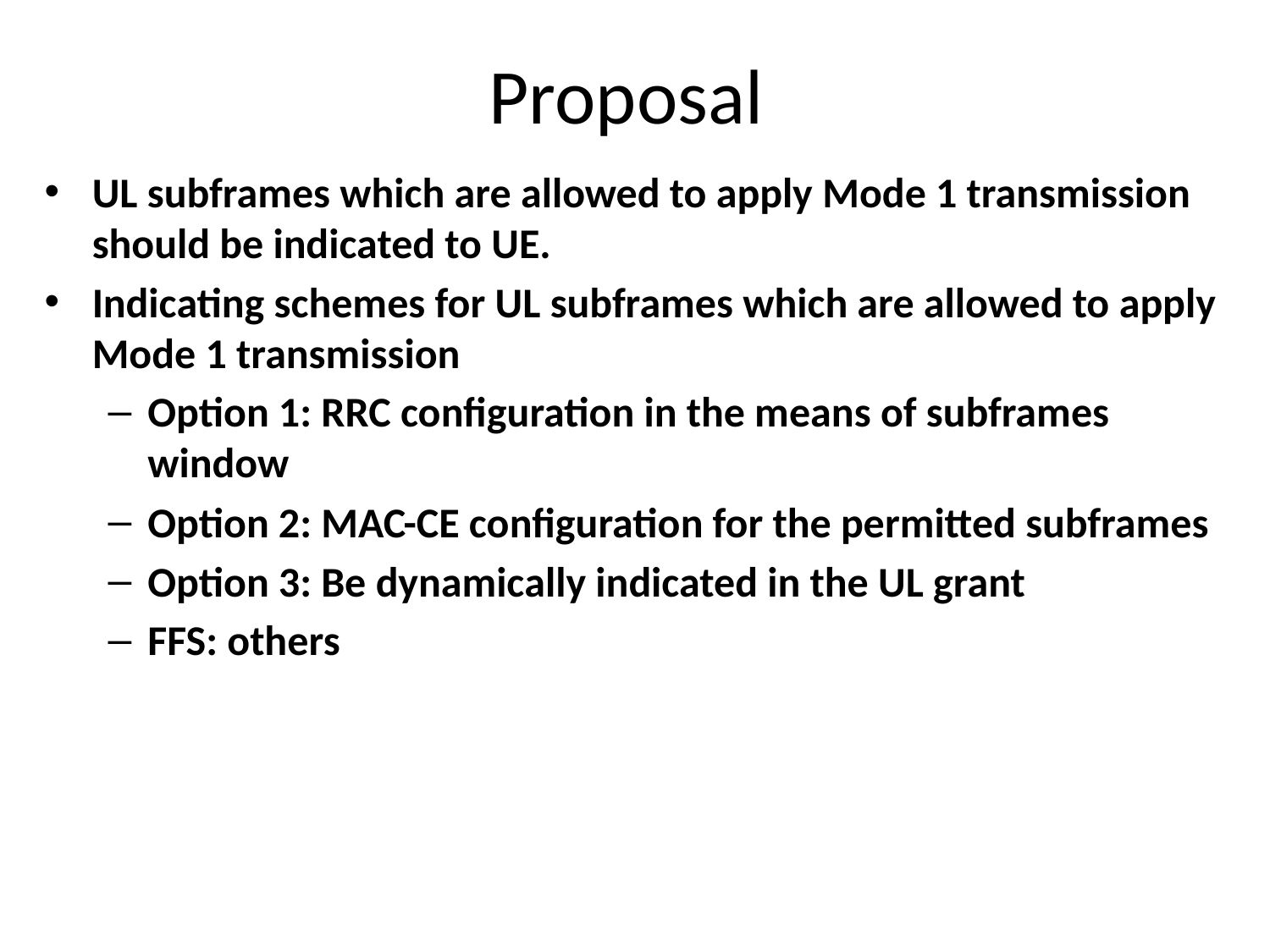

# Proposal
UL subframes which are allowed to apply Mode 1 transmission should be indicated to UE.
Indicating schemes for UL subframes which are allowed to apply Mode 1 transmission
Option 1: RRC configuration in the means of subframes window
Option 2: MAC-CE configuration for the permitted subframes
Option 3: Be dynamically indicated in the UL grant
FFS: others